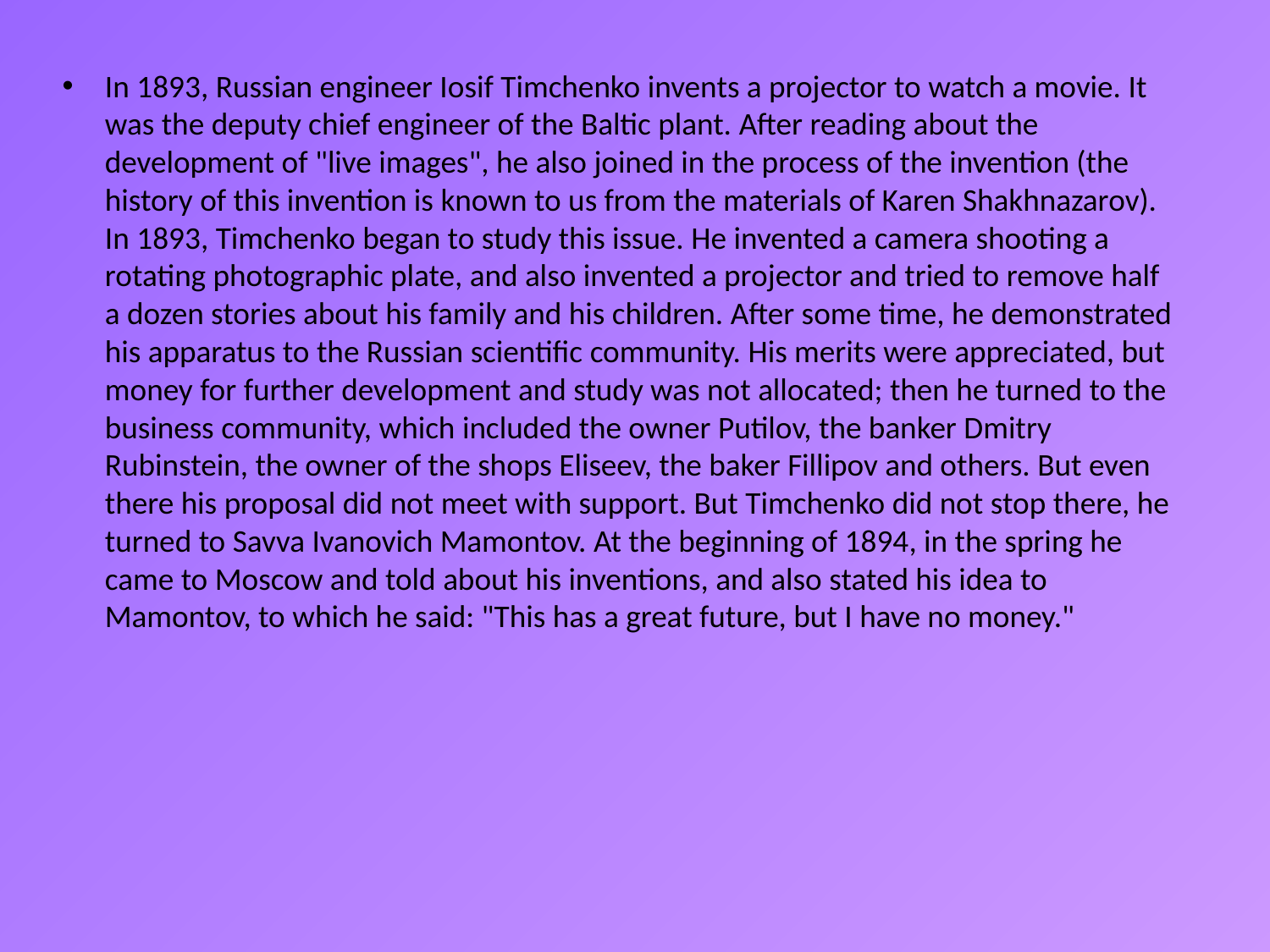

In 1893, Russian engineer Iosif Timchenko invents a projector to watch a movie. It was the deputy chief engineer of the Baltic plant. After reading about the development of "live images", he also joined in the process of the invention (the history of this invention is known to us from the materials of Karen Shakhnazarov). In 1893, Timchenko began to study this issue. He invented a camera shooting a rotating photographic plate, and also invented a projector and tried to remove half a dozen stories about his family and his children. After some time, he demonstrated his apparatus to the Russian scientific community. His merits were appreciated, but money for further development and study was not allocated; then he turned to the business community, which included the owner Putilov, the banker Dmitry Rubinstein, the owner of the shops Eliseev, the baker Fillipov and others. But even there his proposal did not meet with support. But Timchenko did not stop there, he turned to Savva Ivanovich Mamontov. At the beginning of 1894, in the spring he came to Moscow and told about his inventions, and also stated his idea to Mamontov, to which he said: "This has a great future, but I have no money."